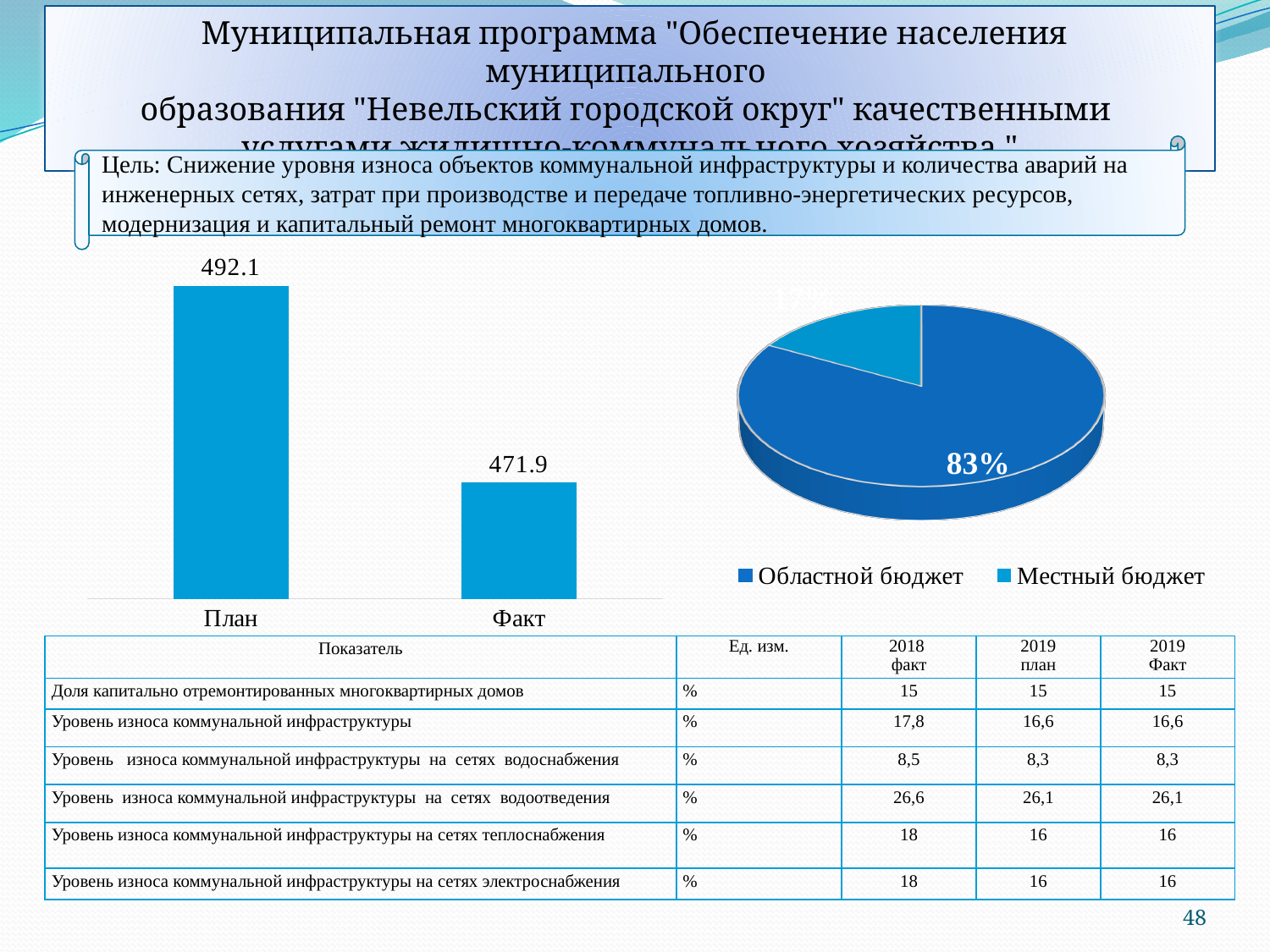

Муниципальная программа "Обеспечение населения муниципального
образования "Невельский городской округ" качественными
услугами жилищно-коммунального хозяйства "
Цель: Снижение уровня износа объектов коммунальной инфраструктуры и количества аварий на инженерных сетях, затрат при производстве и передаче топливно-энергетических ресурсов, модернизация и капитальный ремонт многоквартирных домов.

### Chart

| Category | Ряд 1 |
|---|---|
| План | 492.1 |
| Факт | 471.9 |

[unsupported chart]

| Показатель | Ед. изм. | 2018 факт | 2019 план | 2019 Факт |
| --- | --- | --- | --- | --- |
| Доля капитально отремонтированных многоквартирных домов | % | 15 | 15 | 15 |
| Уровень износа коммунальной инфраструктуры | % | 17,8 | 16,6 | 16,6 |
| Уровень износа коммунальной инфраструктуры на сетях водоснабжения | % | 8,5 | 8,3 | 8,3 |
| Уровень износа коммунальной инфраструктуры на сетях водоотведения | % | 26,6 | 26,1 | 26,1 |
| Уровень износа коммунальной инфраструктуры на сетях теплоснабжения | % | 18 | 16 | 16 |
| Уровень износа коммунальной инфраструктуры на сетях электроснабжения | % | 18 | 16 | 16 |
48